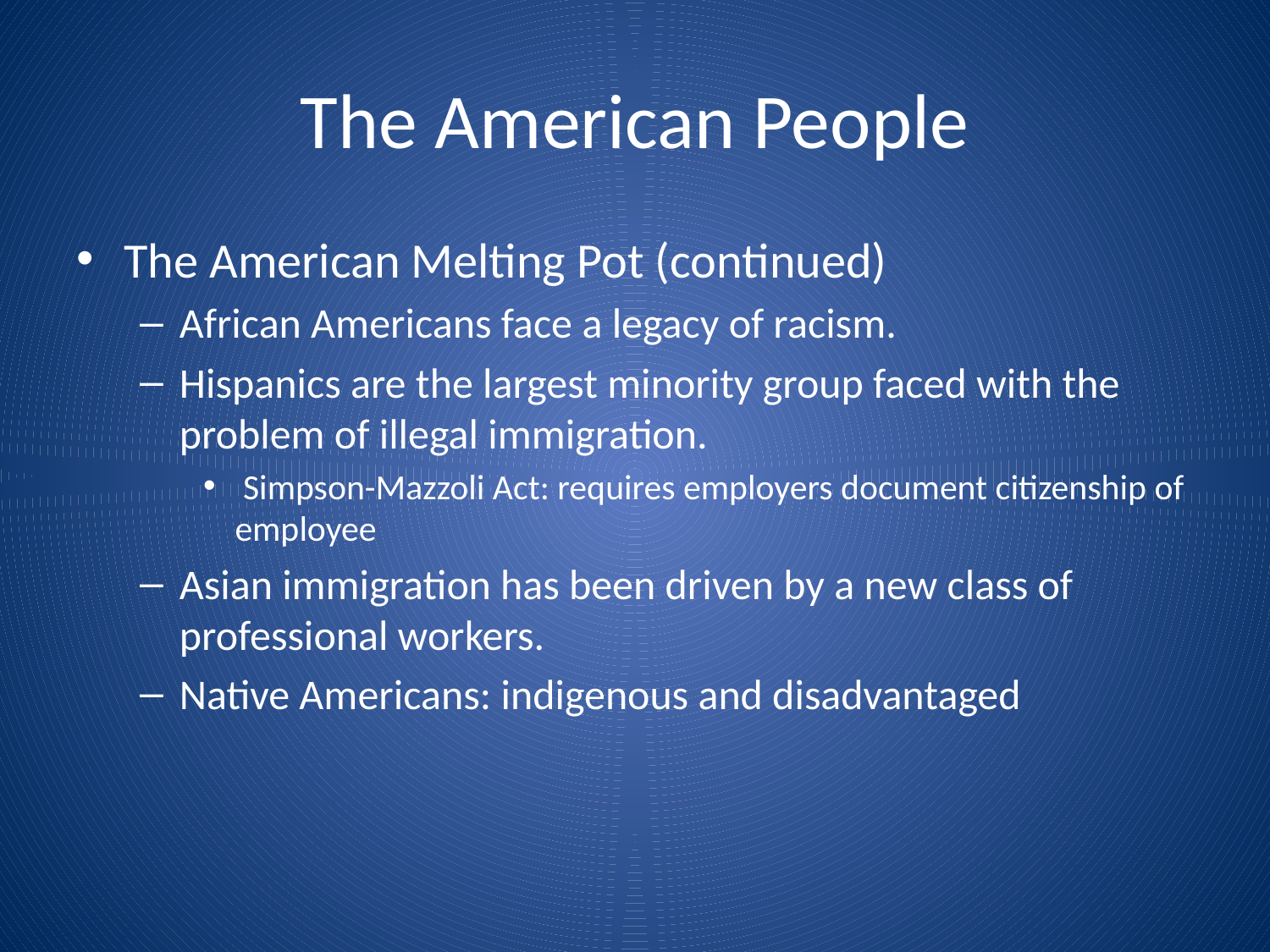

# The American People
The American Melting Pot (continued)
African Americans face a legacy of racism.
Hispanics are the largest minority group faced with the problem of illegal immigration.
 Simpson-Mazzoli Act: requires employers document citizenship of employee
Asian immigration has been driven by a new class of professional workers.
Native Americans: indigenous and disadvantaged